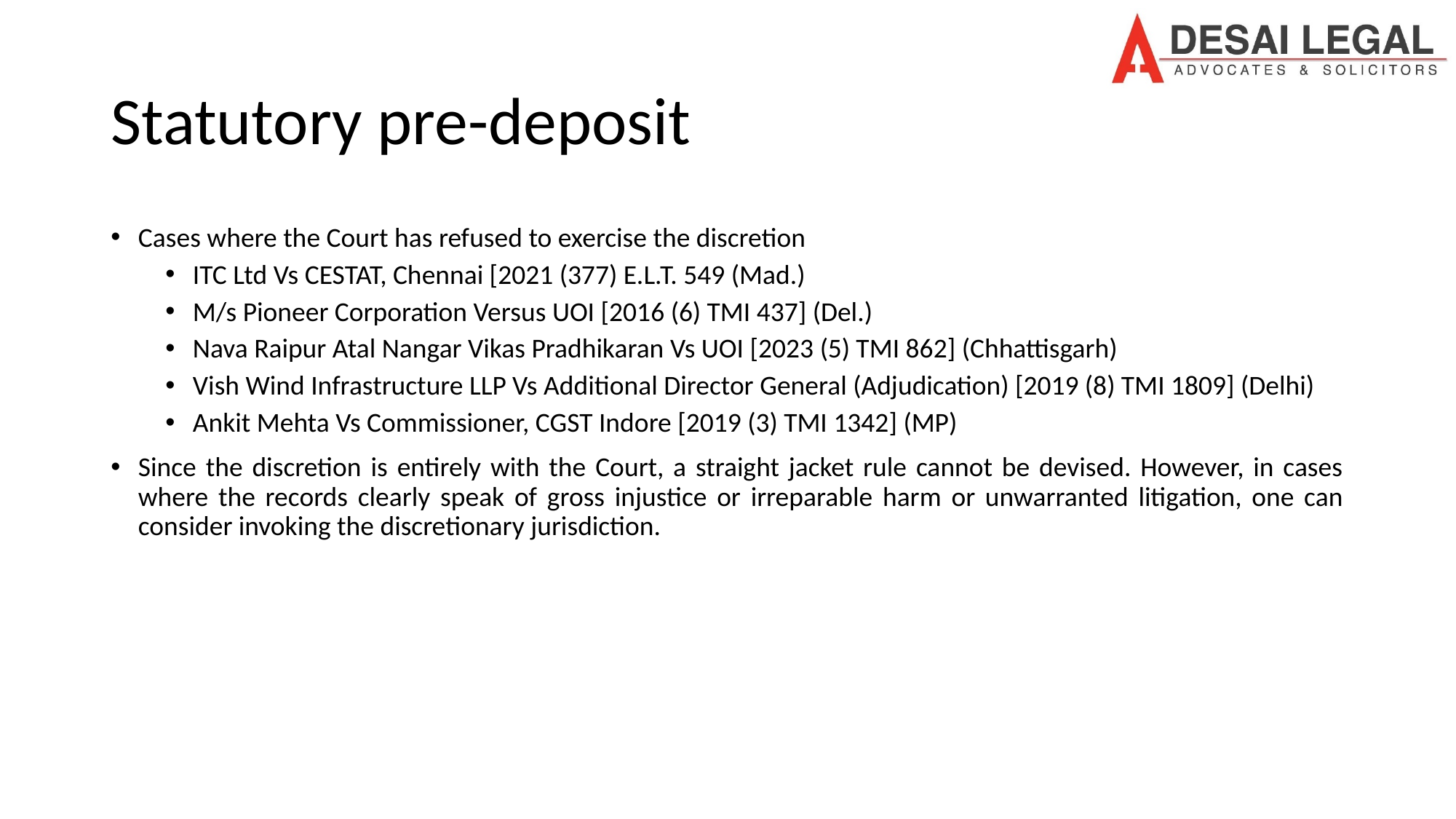

# Statutory pre-deposit
Cases where the Court has refused to exercise the discretion
ITC Ltd Vs CESTAT, Chennai [2021 (377) E.L.T. 549 (Mad.)
M/s Pioneer Corporation Versus UOI [2016 (6) TMI 437] (Del.)
Nava Raipur Atal Nangar Vikas Pradhikaran Vs UOI [2023 (5) TMI 862] (Chhattisgarh)
Vish Wind Infrastructure LLP Vs Additional Director General (Adjudication) [2019 (8) TMI 1809] (Delhi)
Ankit Mehta Vs Commissioner, CGST Indore [2019 (3) TMI 1342] (MP)
Since the discretion is entirely with the Court, a straight jacket rule cannot be devised. However, in cases where the records clearly speak of gross injustice or irreparable harm or unwarranted litigation, one can consider invoking the discretionary jurisdiction.